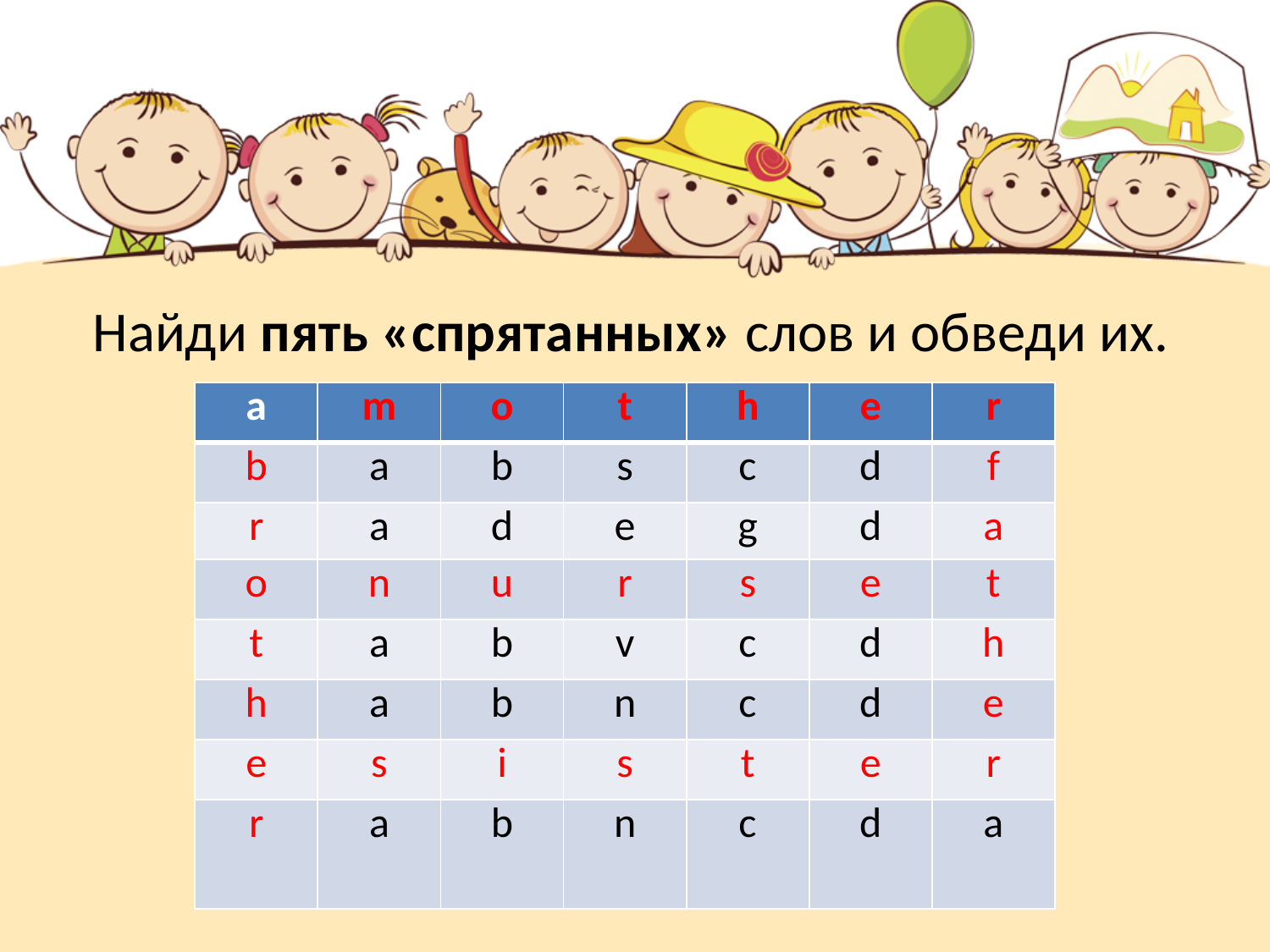

# Найди пять «спрятанных» слов и обведи их.
| a | m | o | t | h | e | r |
| --- | --- | --- | --- | --- | --- | --- |
| b | a | b | s | c | d | f |
| r | a | d | e | g | d | a |
| o | n | u | r | s | e | t |
| t | a | b | v | c | d | h |
| h | a | b | n | c | d | e |
| e | s | i | s | t | e | r |
| r | a | b | n | c | d | a |